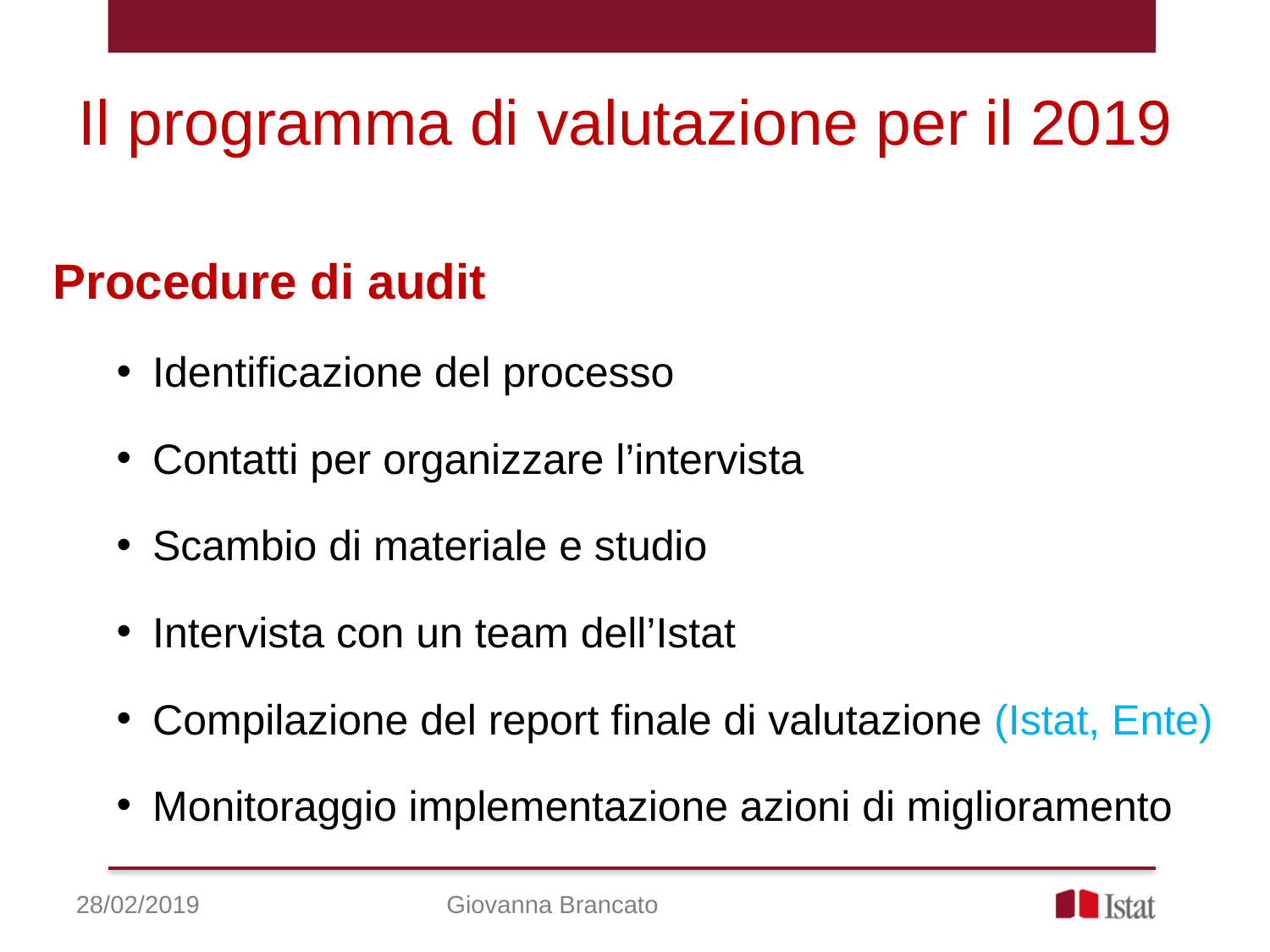

Il programma di valutazione per il 2019
Procedure di audit
Identificazione del processo
Contatti per organizzare l’intervista
Scambio di materiale e studio
Intervista con un team dell’Istat
Compilazione del report finale di valutazione (Istat, Ente)
Monitoraggio implementazione azioni di miglioramento
28/02/2019
Giovanna Brancato